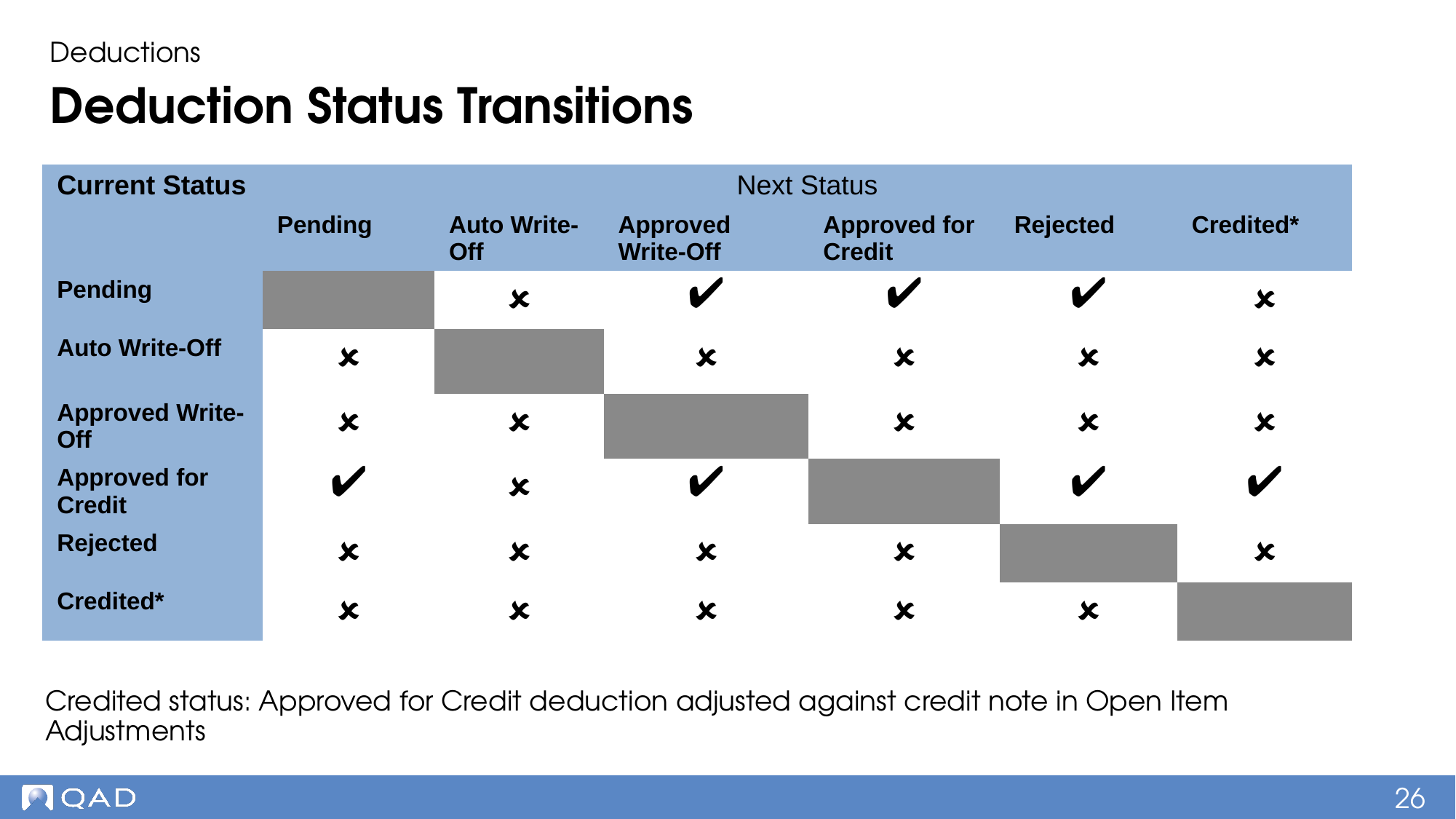

Deductions
# Deduction Status Transitions
| Current Status | Next Status |  |  |  |  |  |
| --- | --- | --- | --- | --- | --- | --- |
|  | Pending | Auto Write-Off | Approved Write-Off | Approved for Credit | Rejected | Credited\* |
| Pending |  | 🗶 | ✔ | ✔ | ✔ | 🗶 |
| Auto Write-Off | 🗶 |  | 🗶 | 🗶 | 🗶 | 🗶 |
| Approved Write-Off | 🗶 | 🗶 |  | 🗶 | 🗶 | 🗶 |
| Approved for Credit | ✔ | 🗶 | ✔ |  | ✔ | ✔ |
| Rejected | 🗶 | 🗶 | 🗶 | 🗶 |  | 🗶 |
| Credited\* | 🗶 | 🗶 | 🗶 | 🗶 | 🗶 |  |
Credited status: Approved for Credit deduction adjusted against credit note in Open Item Adjustments

26